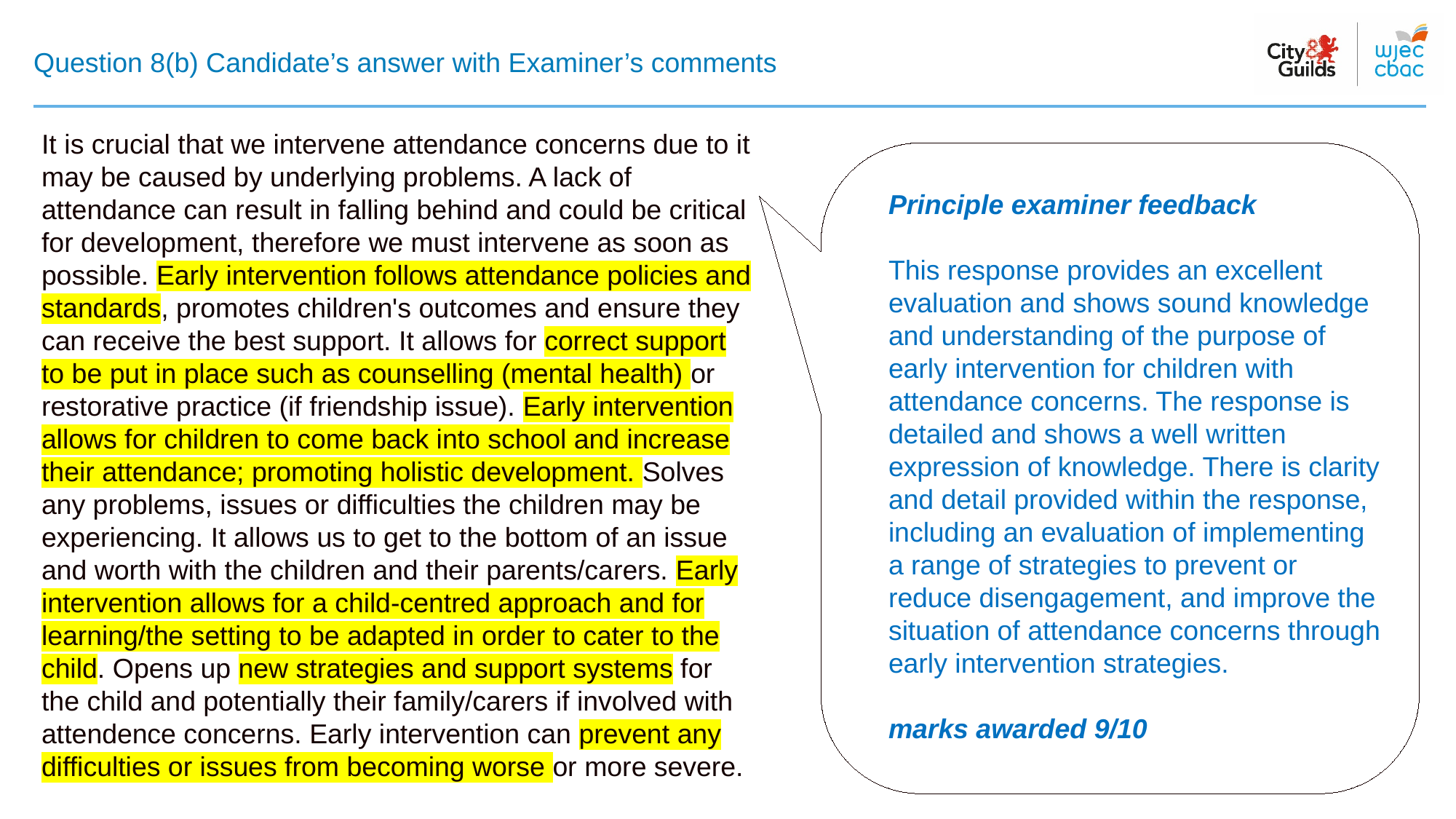

# Question 8(b) Candidate’s answer with Examiner’s comments
It is crucial that we intervene attendance concerns due to it may be caused by underlying problems. A lack of attendance can result in falling behind and could be critical for development, therefore we must intervene as soon as possible. Early intervention follows attendance policies and standards, promotes children's outcomes and ensure they can receive the best support. It allows for correct support to be put in place such as counselling (mental health) or restorative practice (if friendship issue). Early intervention allows for children to come back into school and increase their attendance; promoting holistic development. Solves any problems, issues or difficulties the children may be experiencing. It allows us to get to the bottom of an issue and worth with the children and their parents/carers. Early intervention allows for a child-centred approach and for learning/the setting to be adapted in order to cater to the child. Opens up new strategies and support systems for the child and potentially their family/carers if involved with attendence concerns. Early intervention can prevent any difficulties or issues from becoming worse or more severe.

Principle examiner feedback​
​
This response provides an excellent evaluation and shows sound knowledge and understanding of the purpose of early intervention for children with attendance concerns. The response is detailed and shows a well written expression of knowledge. There is clarity and detail provided within the response, including an evaluation of implementing a range of strategies to prevent or reduce disengagement, and improve the situation of attendance concerns through early intervention strategies.

marks awarded 9/10